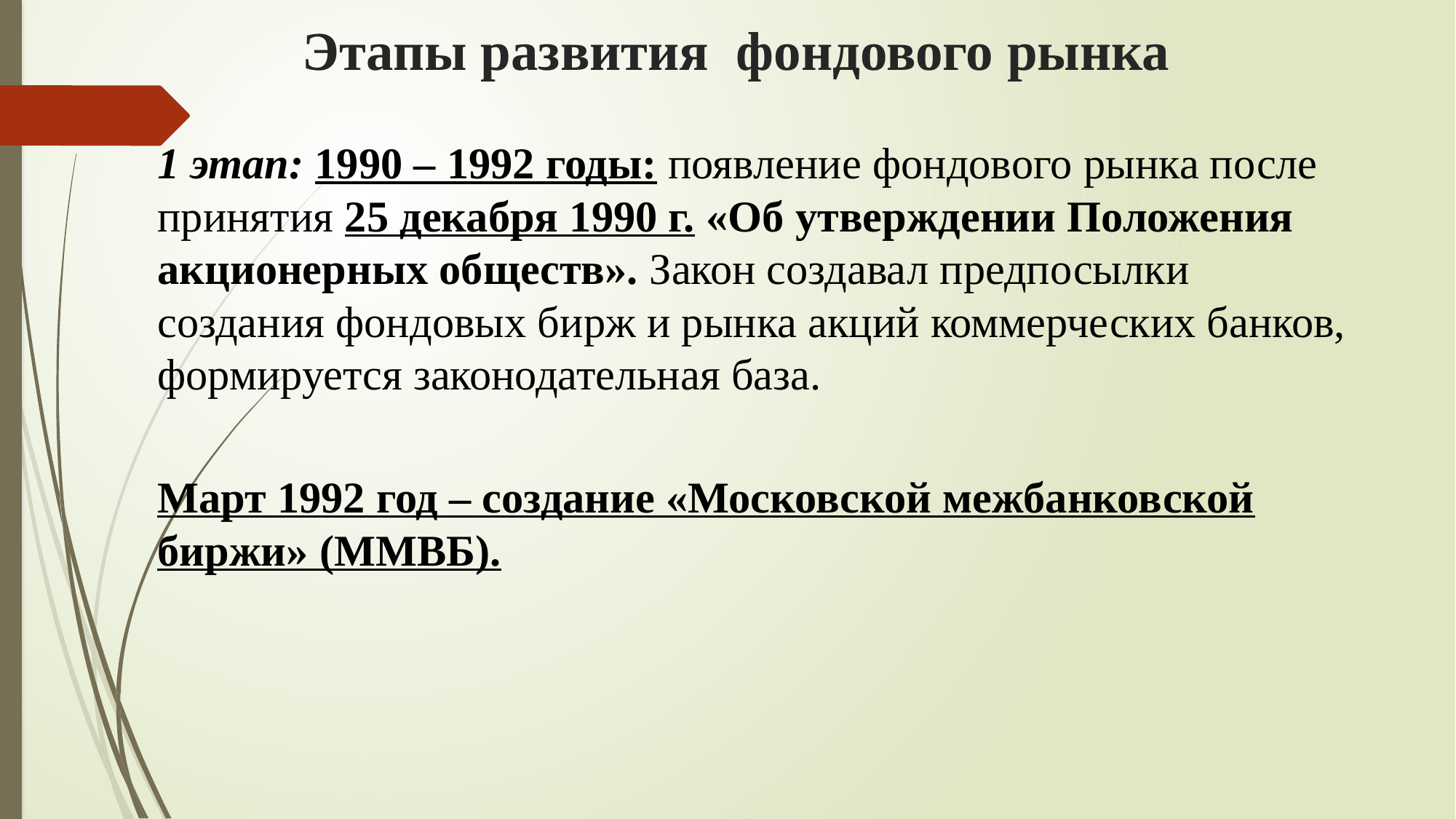

# Этапы развития  фондового рынка
1 этап: 1990 – 1992 годы: появление фондового рынка после принятия 25 декабря 1990 г. «Об утверждении Положения акционерных обществ». Закон создавал предпосылки создания фондовых бирж и рынка акций коммерческих банков, формируется законодательная база.

Март 1992 год – создание «Московской межбанковской биржи» (ММВБ).